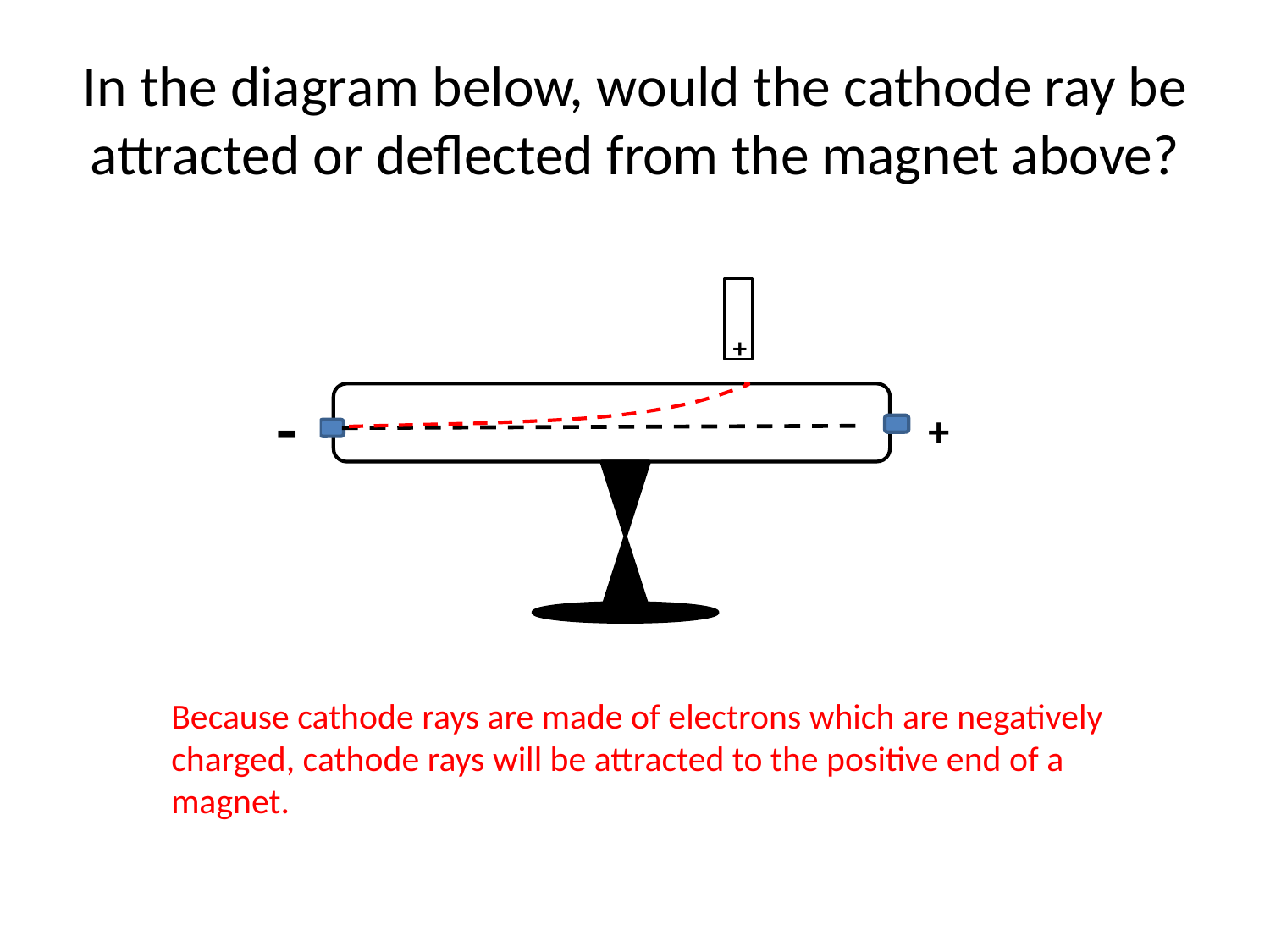

# In the diagram below, would the cathode ray be attracted or deflected from the magnet above?

+
-

+

Because cathode rays are made of electrons which are negatively charged, cathode rays will be attracted to the positive end of a magnet.